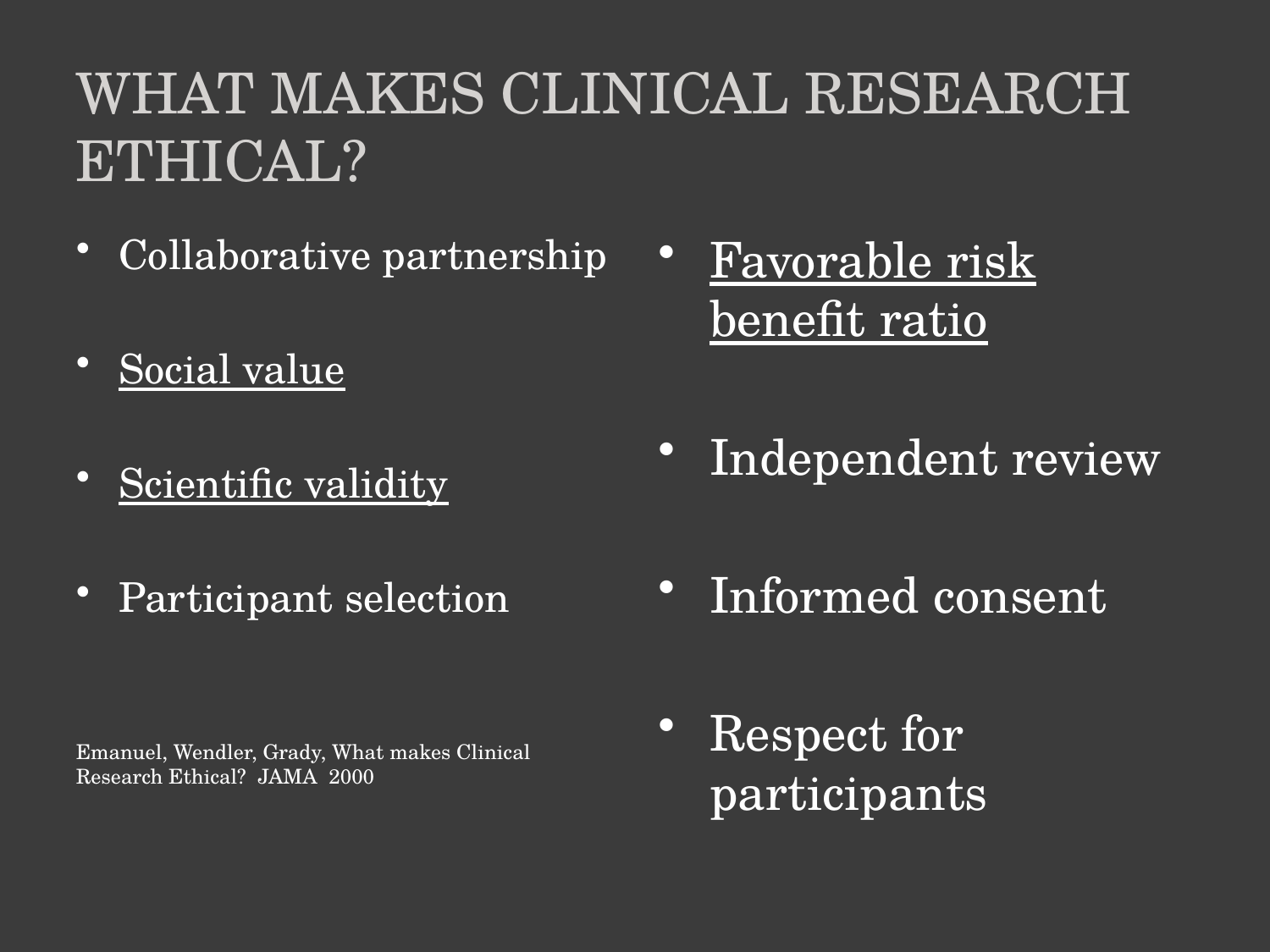

# What makes clinical research ethical?
Collaborative partnership

Social value

Scientific validity

Participant selection

Emanuel, Wendler, Grady, What makes Clinical Research Ethical?  JAMA  2000
Favorable risk benefit ratio

Independent review

Informed consent

Respect for participants